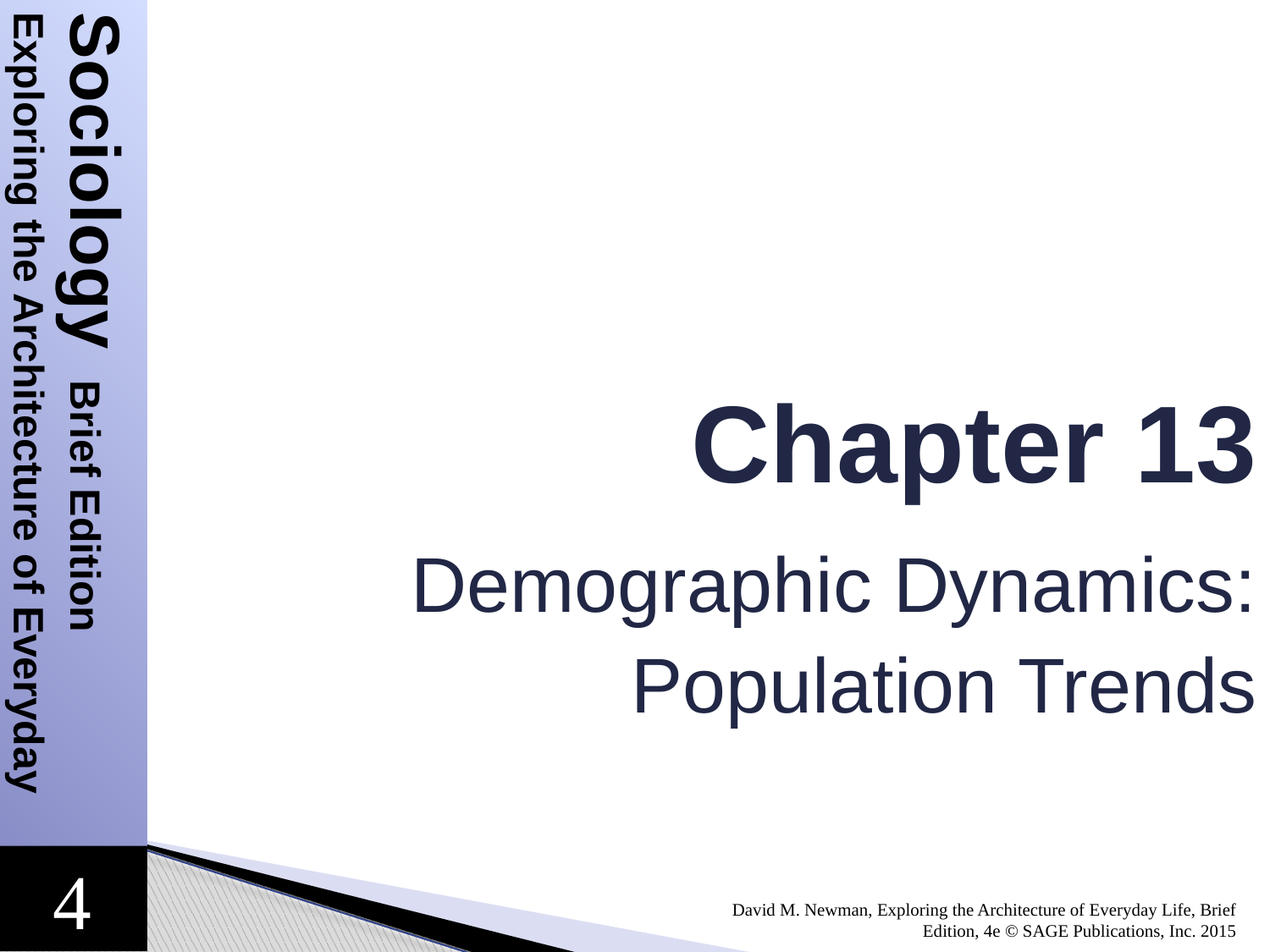

Chapter 13
Demographic Dynamics:
Population Trends

David M. Newman, Exploring the Architecture of Everyday Life, Brief Edition, 4e © SAGE Publications, Inc. 2015